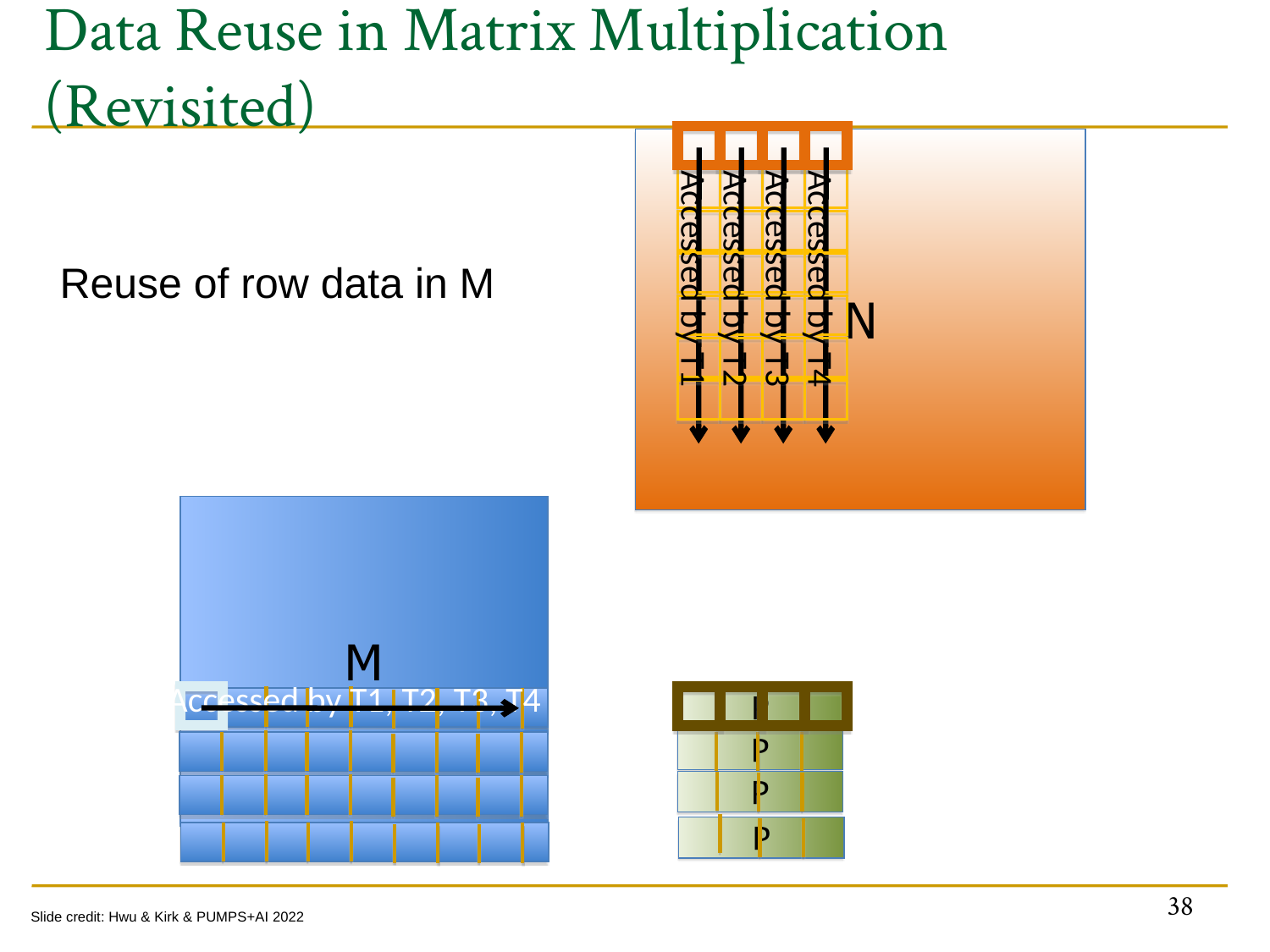

# Data Reuse in Matrix Multiplication (Revisited)

N

Reuse of row data in M
Accessed by T1
Accessed by T2
Accessed by T3
Accessed by T4

M
Accessed by T1, T2, T3, T4

P

P

P

P

38
Slide credit: Hwu & Kirk & PUMPS+AI 2022